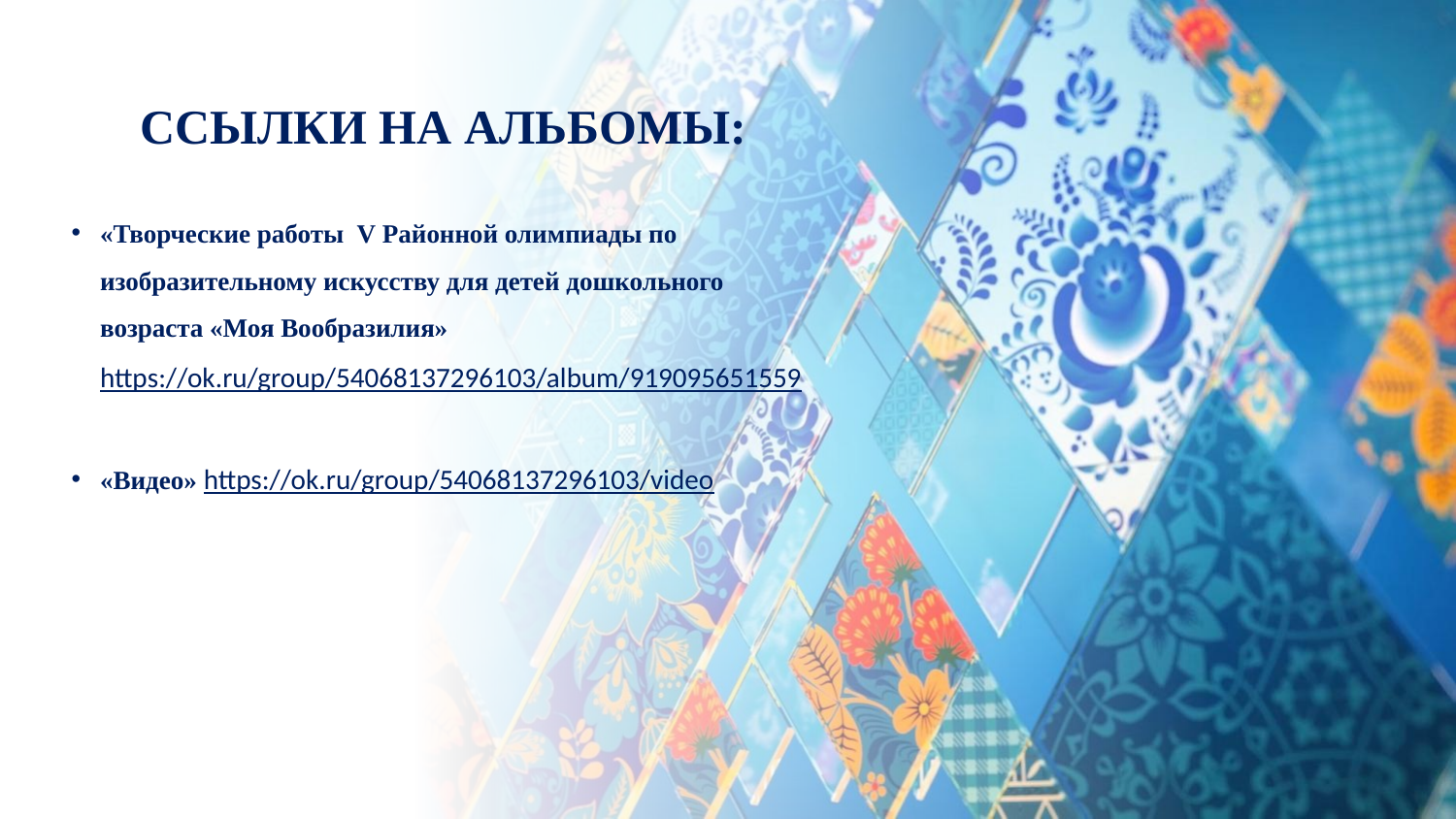

ССЫЛКИ НА АЛЬБОМЫ:

«Творческие работы  V Районной олимпиады по изобразительному искусству для детей дошкольного возраста «Моя Вообразилия» https://ok.ru/group/54068137296103/album/919095651559

«Видео» https://ok.ru/group/54068137296103/video